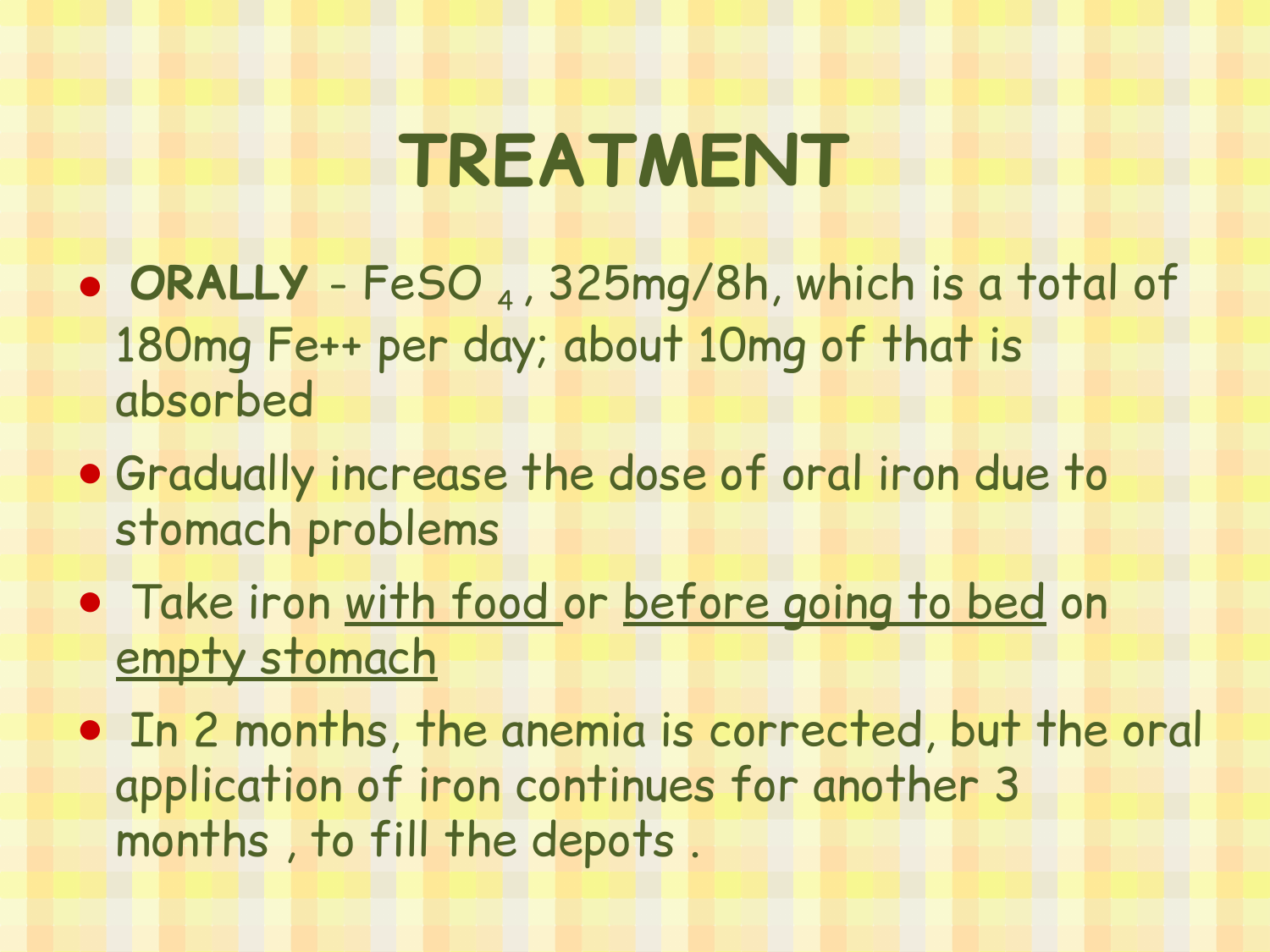

TREATMENT

 ORALLY - FeSO 4 , 325mg/8h, which is a total of 180mg Fe++ per day; about 10mg of that is absorbed
Gradually increase the dose of oral iron due to stomach problems
 Take iron with food or before going to bed on empty stomach
 In 2 months, the anemia is corrected, but the oral application of iron continues for another 3 months , to fill the depots .